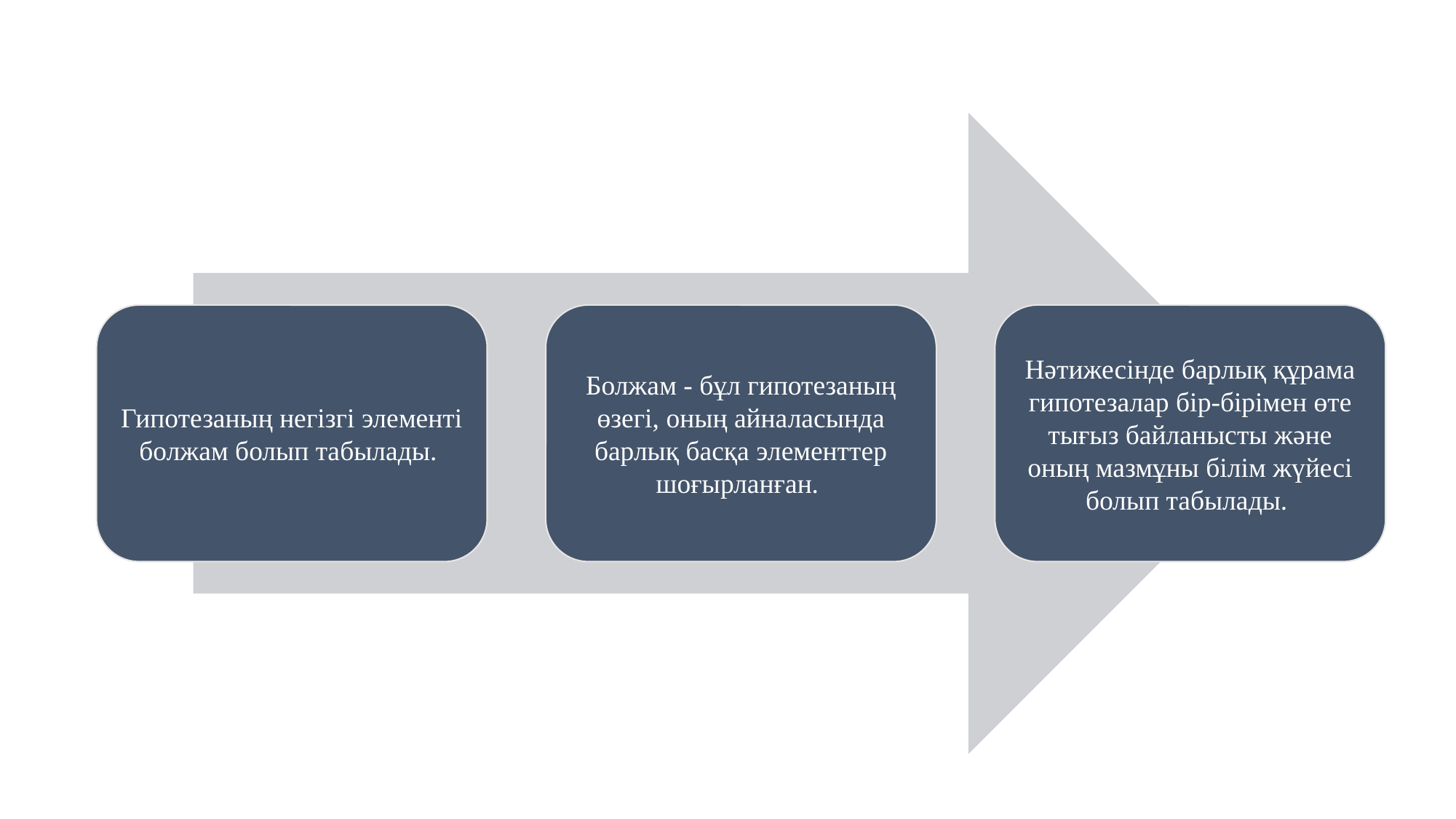

Гипотезаның негізгі элементі болжам болып табылады.
Болжам - бұл гипотезаның өзегі, оның айналасында барлық басқа элементтер шоғырланған.
Нәтижесінде барлық құрама гипотезалар бір-бірімен өте тығыз байланысты және оның мазмұны білім жүйесі болып табылады.